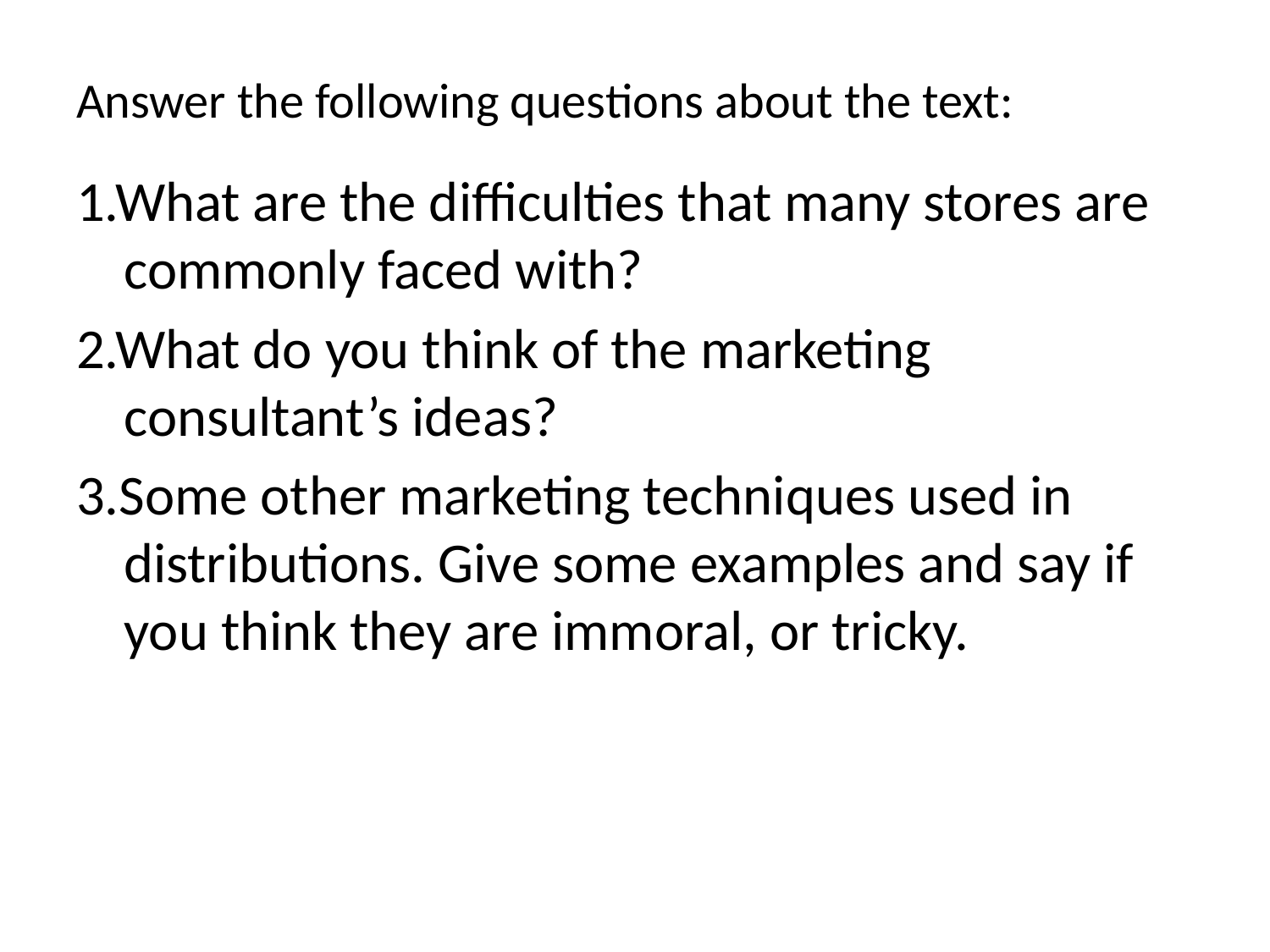

# Answer the following questions about the text:
1.What are the difficulties that many stores are commonly faced with?
2.What do you think of the marketing consultant’s ideas?
3.Some other marketing techniques used in distributions. Give some examples and say if you think they are immoral, or tricky.